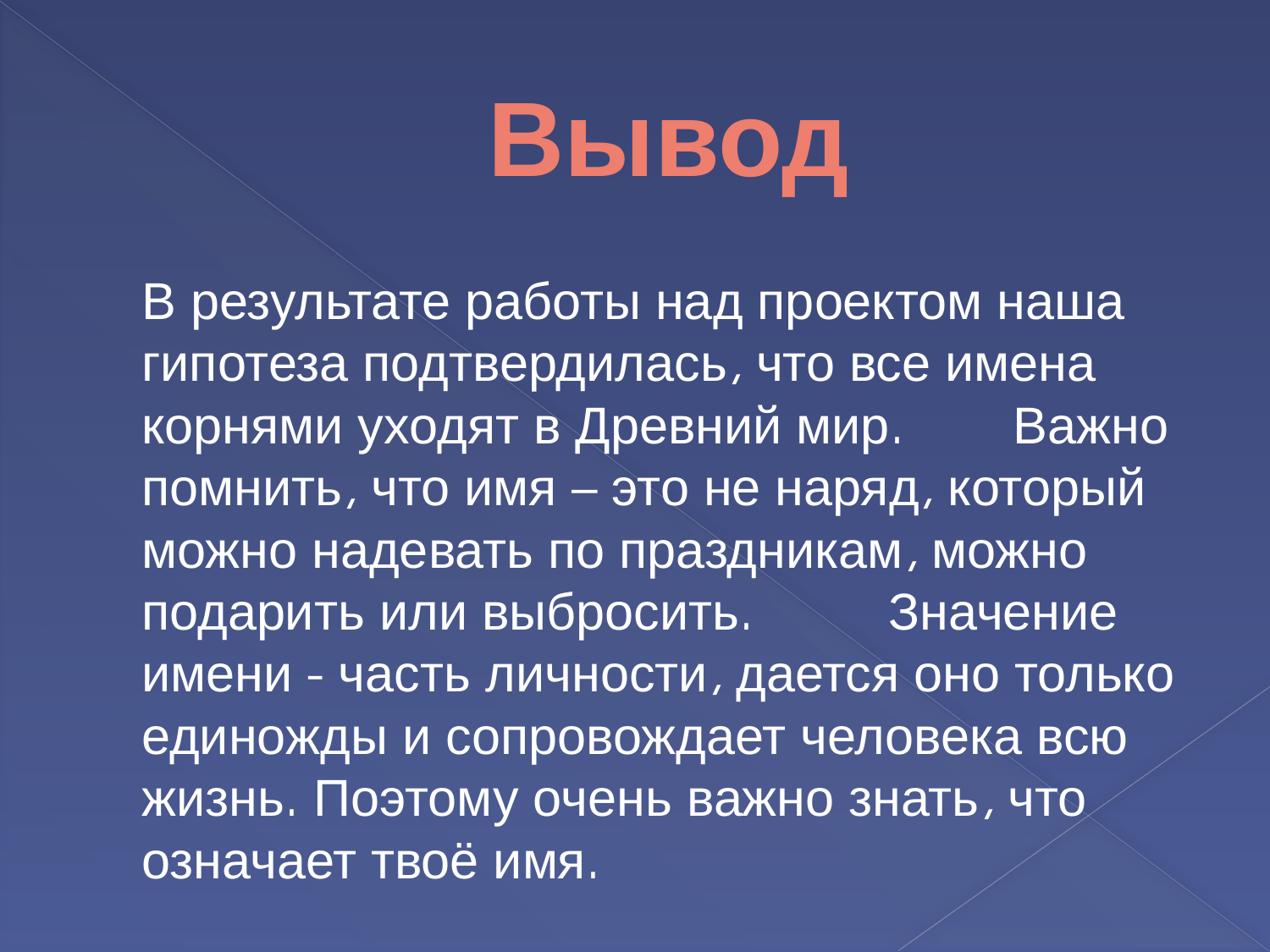

# Вывод
		В результате работы над проектом наша гипотеза подтвердилась, что все имена корнями уходят в Древний мир.	Важно помнить, что имя – это не наряд, который можно надевать по праздникам, можно подарить или выбросить. 	Значение имени - часть личности, дается оно только единожды и сопровождает человека всю жизнь. Поэтому очень важно знать, что означает твоё имя.